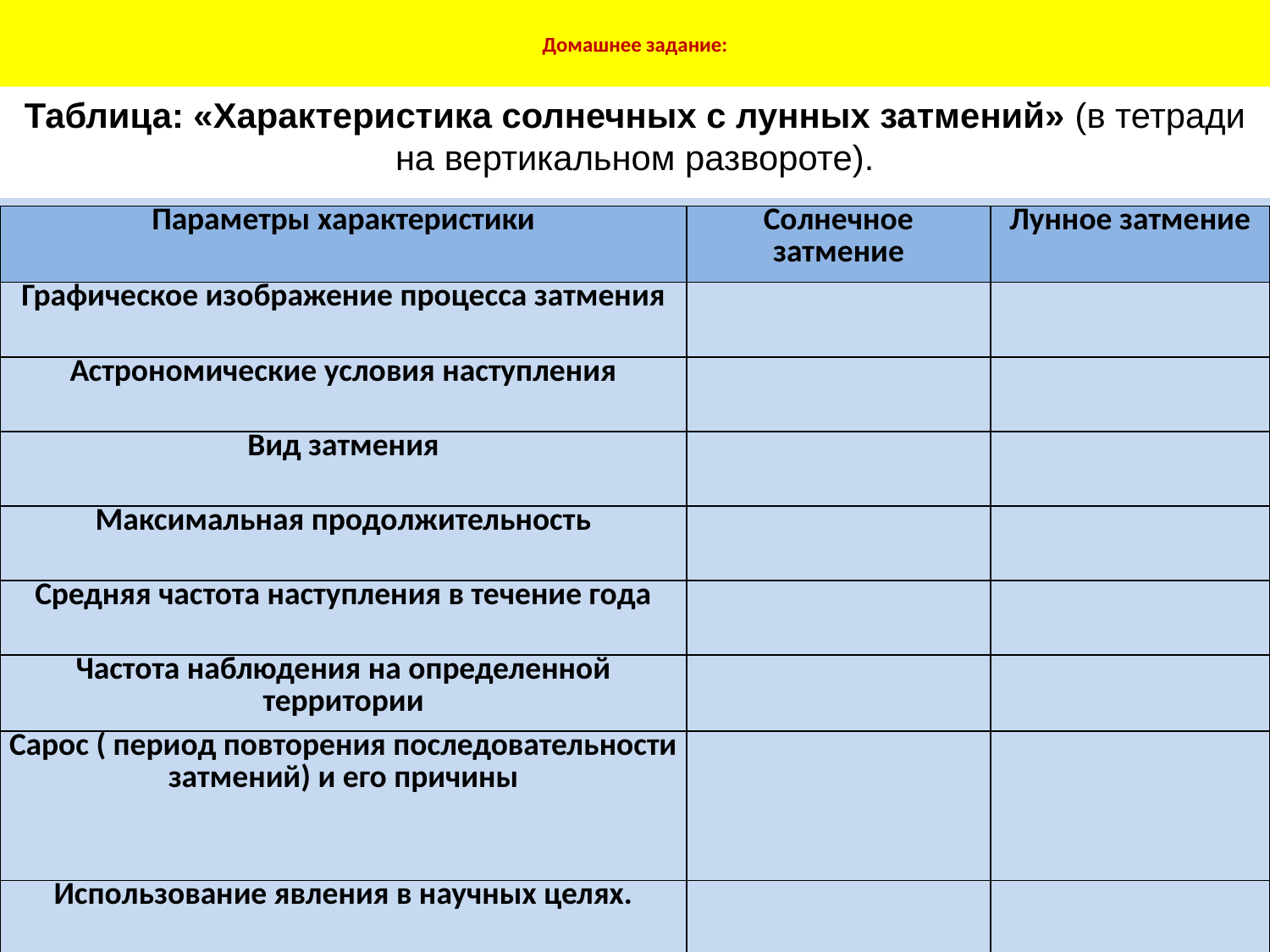

# Домашнее задание:
Таблица: «Характеристика солнечных с лунных затмений» (в тетради на вертикальном развороте).
| Параметры характеристики | Солнечное затмение | Лунное затмение |
| --- | --- | --- |
| Графическое изображение процесса затмения |  |  |
| Астрономические условия наступления |  |  |
| Вид затмения |  |  |
| Максимальная продолжительность |  |  |
| Средняя частота наступления в течение года |  |  |
| Частота наблюдения на определенной территории |  |  |
| Сарос ( период повторения последовательности затмений) и его причины |  |  |
| Использование явления в научных целях. |  |  |